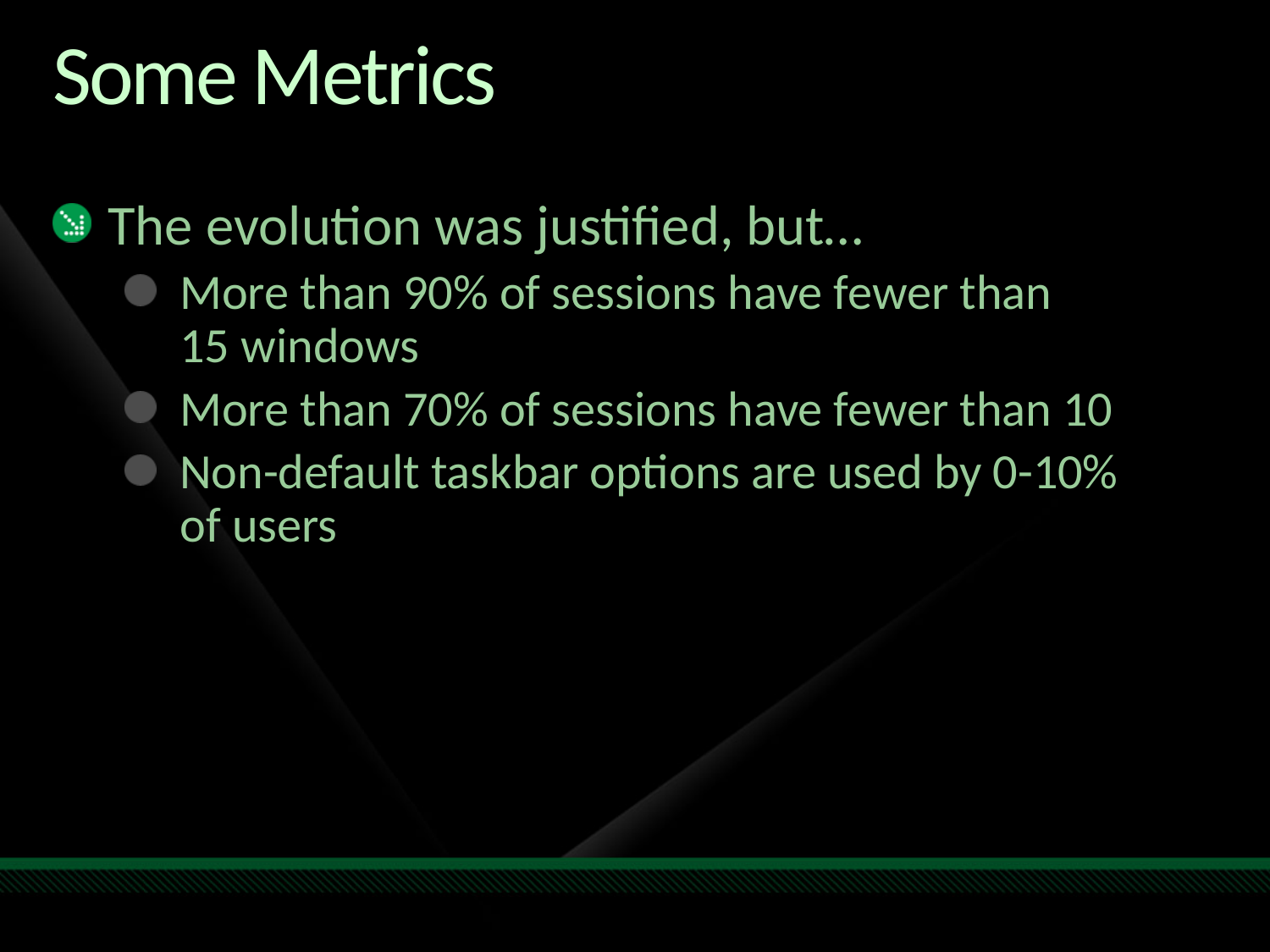

# Some Metrics
The evolution was justified, but…
More than 90% of sessions have fewer than
15 windows
More than 70% of sessions have fewer than 10
Non-default taskbar options are used by 0-10%
of users